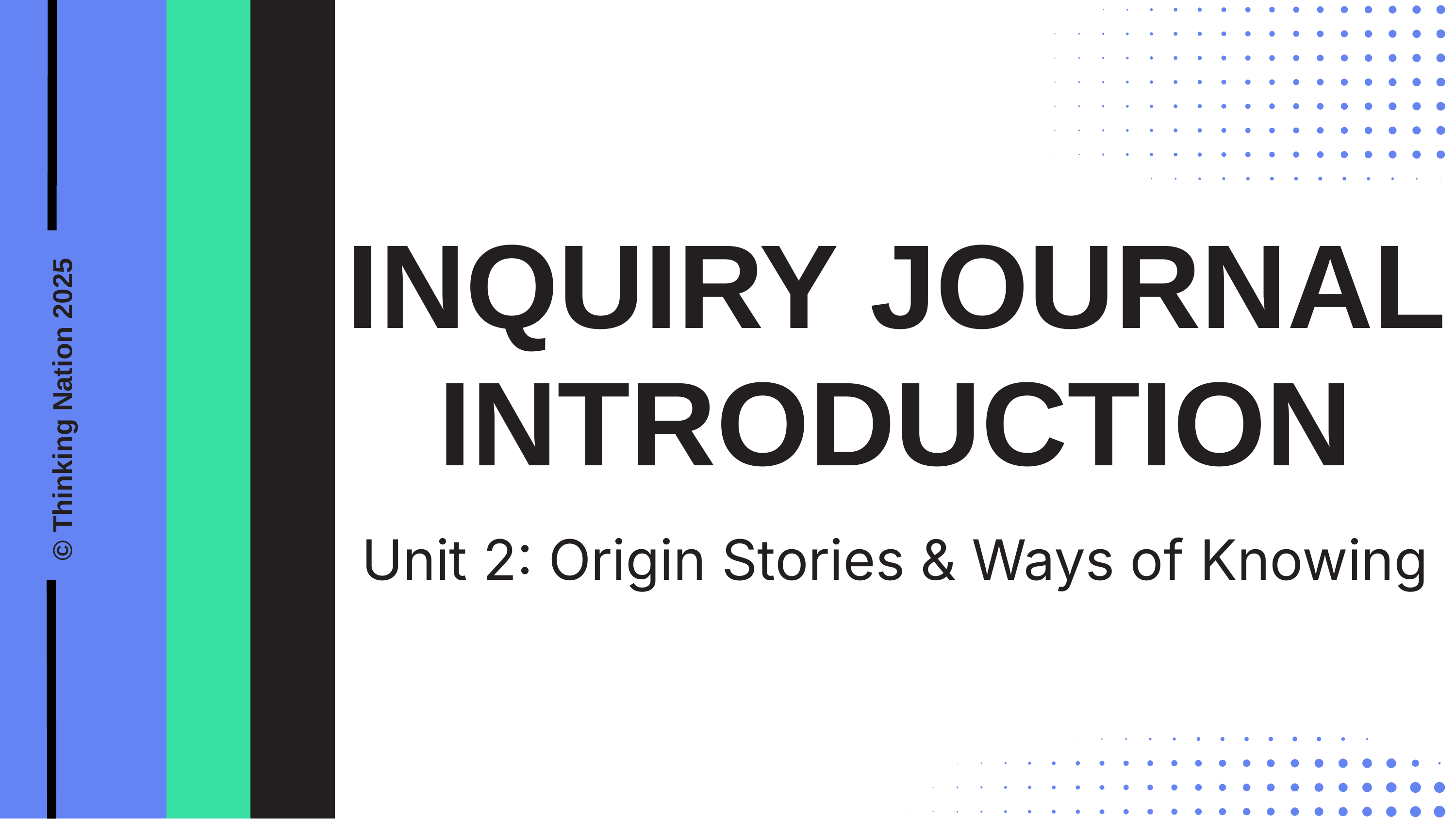

INQUIRY JOURNAL INTRODUCTION
© Thinking Nation 2025
Unit 2: Origin Stories & Ways of Knowing